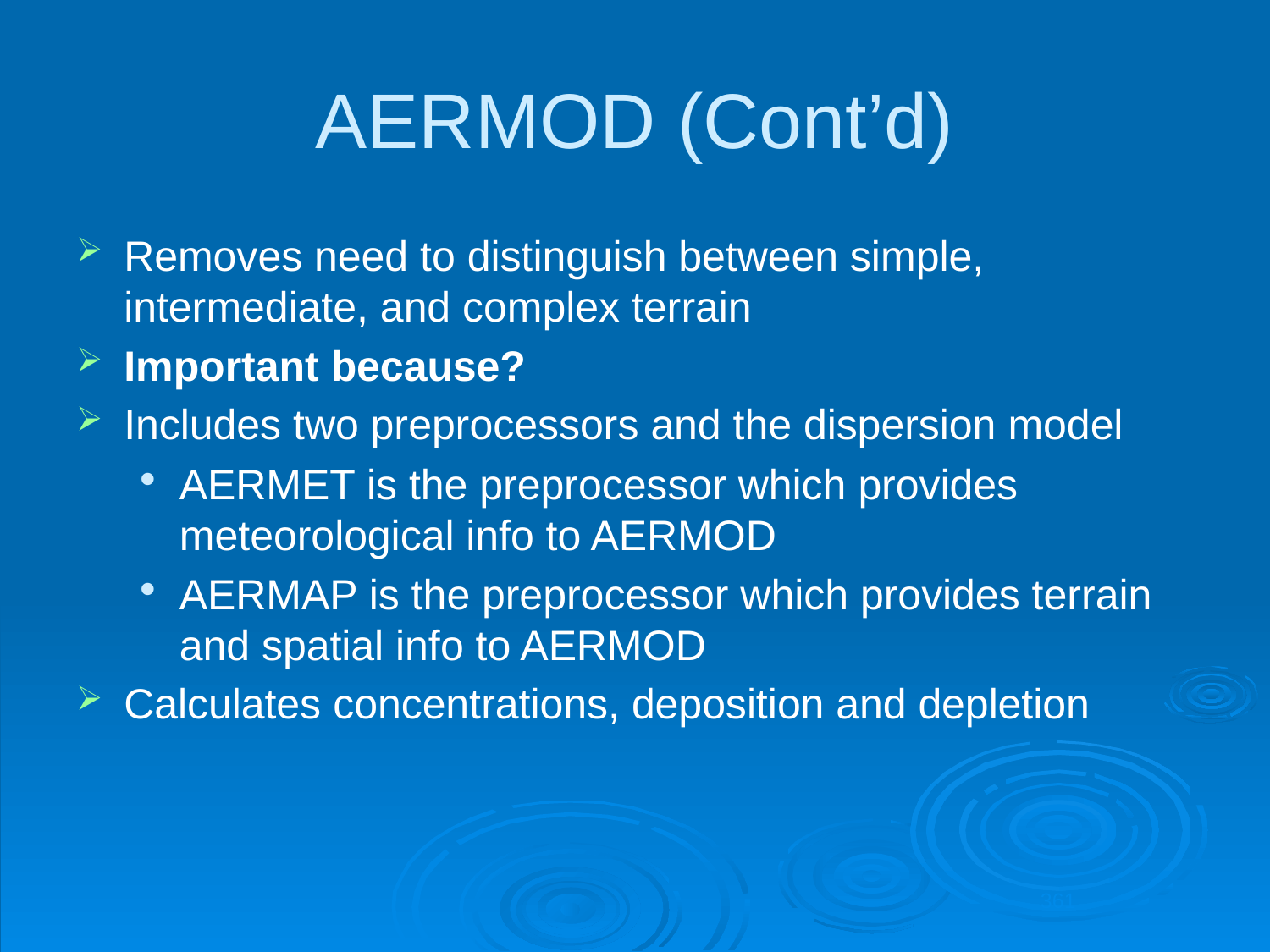

# AERMOD (Cont’d)
Removes need to distinguish between simple, intermediate, and complex terrain
Important because?
Includes two preprocessors and the dispersion model
AERMET is the preprocessor which provides meteorological info to AERMOD
AERMAP is the preprocessor which provides terrain and spatial info to AERMOD
Calculates concentrations, deposition and depletion
361